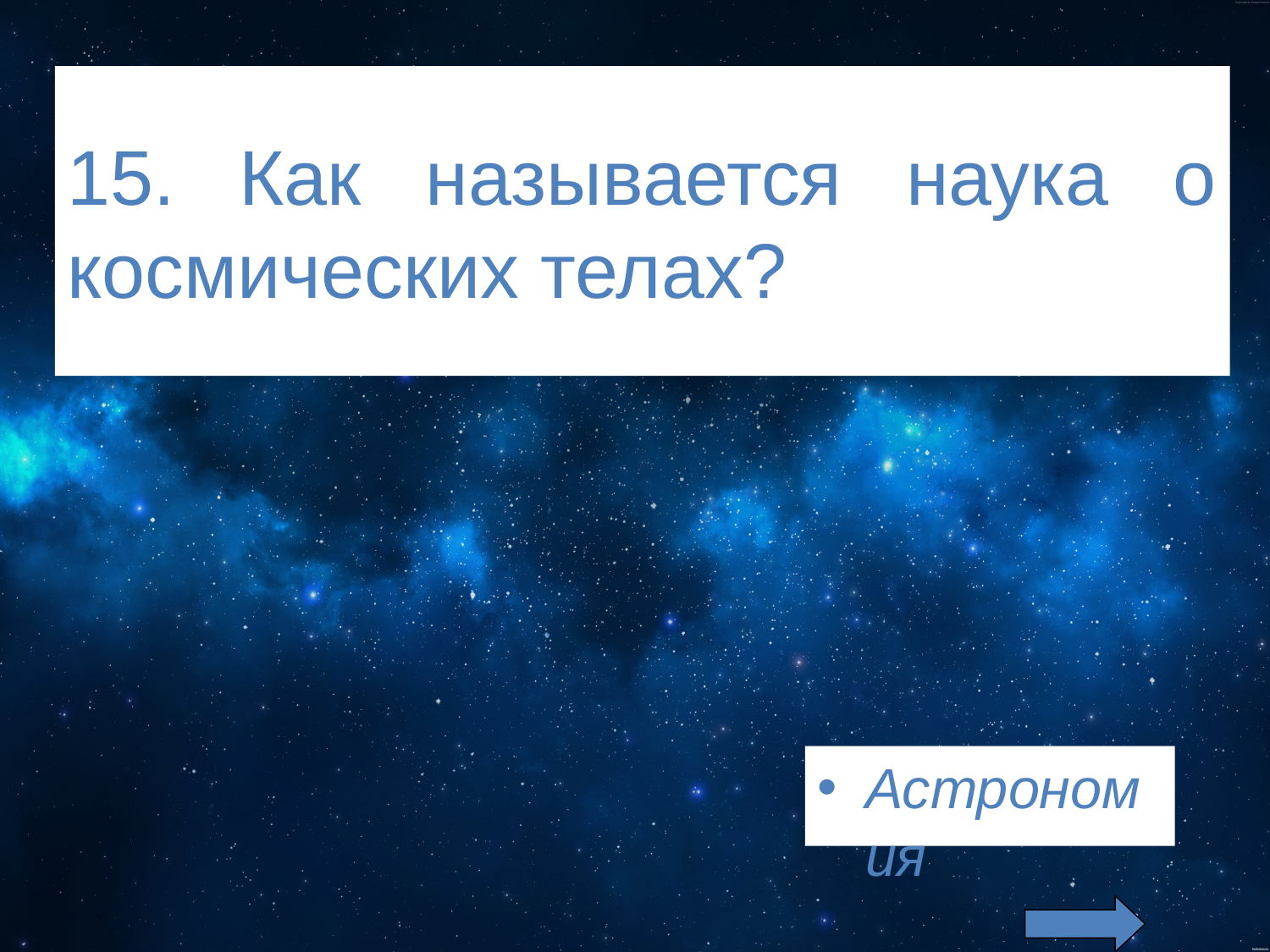

15. Как называется наука о космических телах?
Астрономия